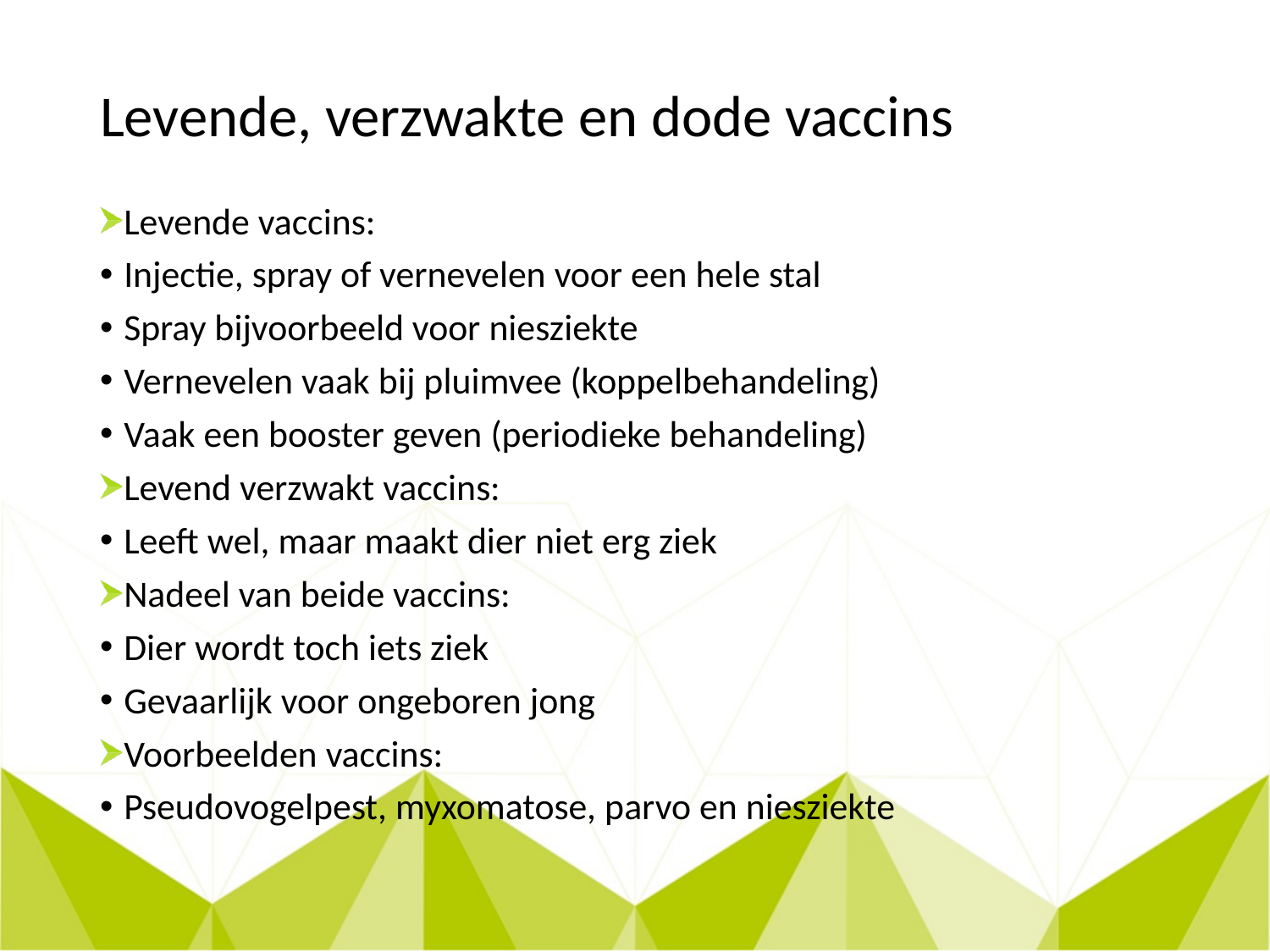

# Levende, verzwakte en dode vaccins
Levende vaccins:
Injectie, spray of vernevelen voor een hele stal
Spray bijvoorbeeld voor niesziekte
Vernevelen vaak bij pluimvee (koppelbehandeling)
Vaak een booster geven (periodieke behandeling)
Levend verzwakt vaccins:
Leeft wel, maar maakt dier niet erg ziek
Nadeel van beide vaccins:
Dier wordt toch iets ziek
Gevaarlijk voor ongeboren jong
Voorbeelden vaccins:
Pseudovogelpest, myxomatose, parvo en niesziekte